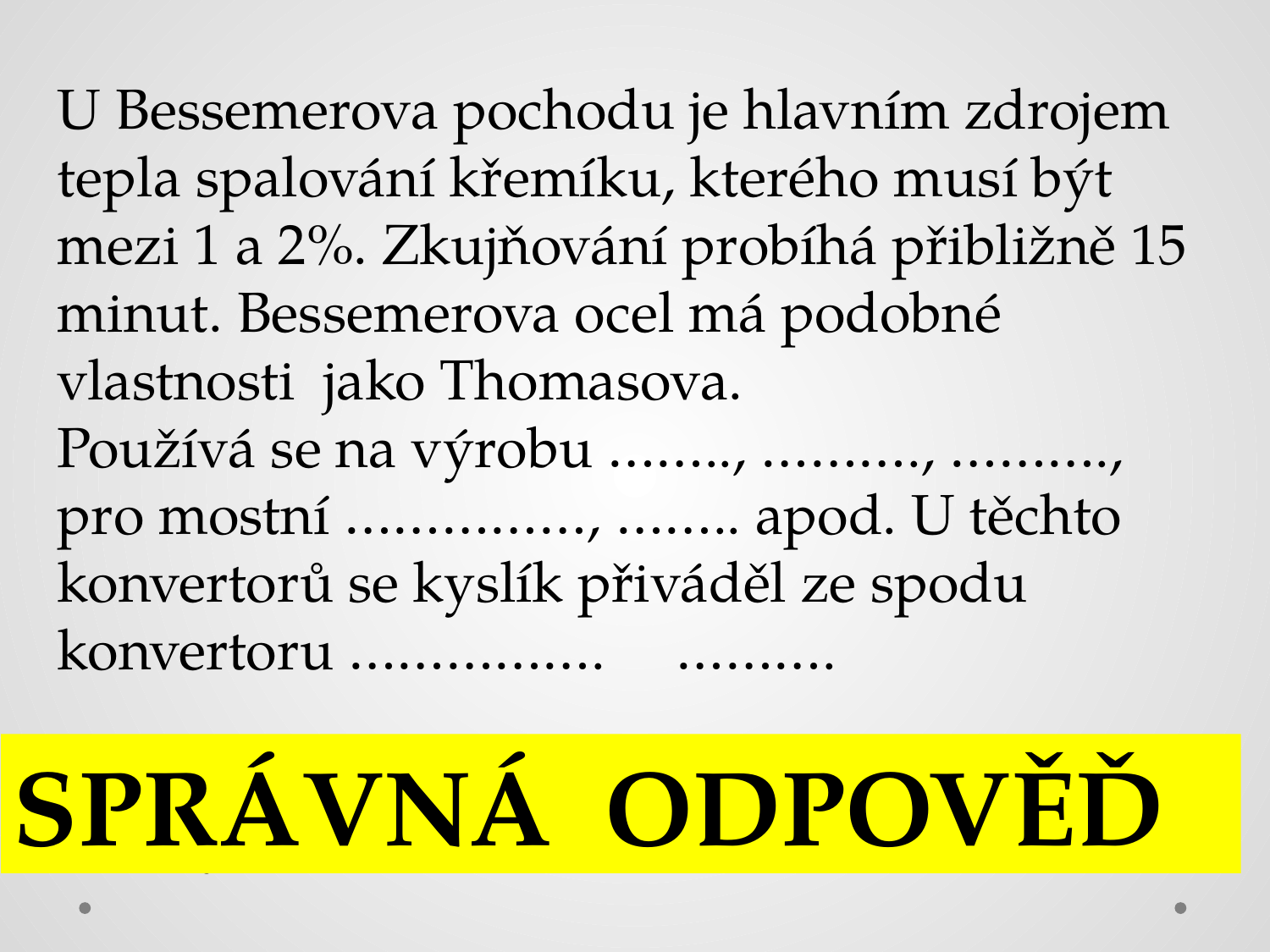

U Bessemerova pochodu je hlavním zdrojem
tepla spalování křemíku, kterého musí být
mezi 1 a 2%. Zkujňování probíhá přibližně 15
minut. Bessemerova ocel má podobné
vlastnosti  jako Thomasova.
Používá se na výrobu …….., ………., ………., pro mostní ……………, …….. apod. U těchto konvertorů se kyslík přiváděl ze spodu konvertoru …………….     ……….
SPRÁVNÁ  ODPOVĚĎ
kolejnic, šroubů, nosníků. ,mostní konstrukce, plechy
děrovaným dnem